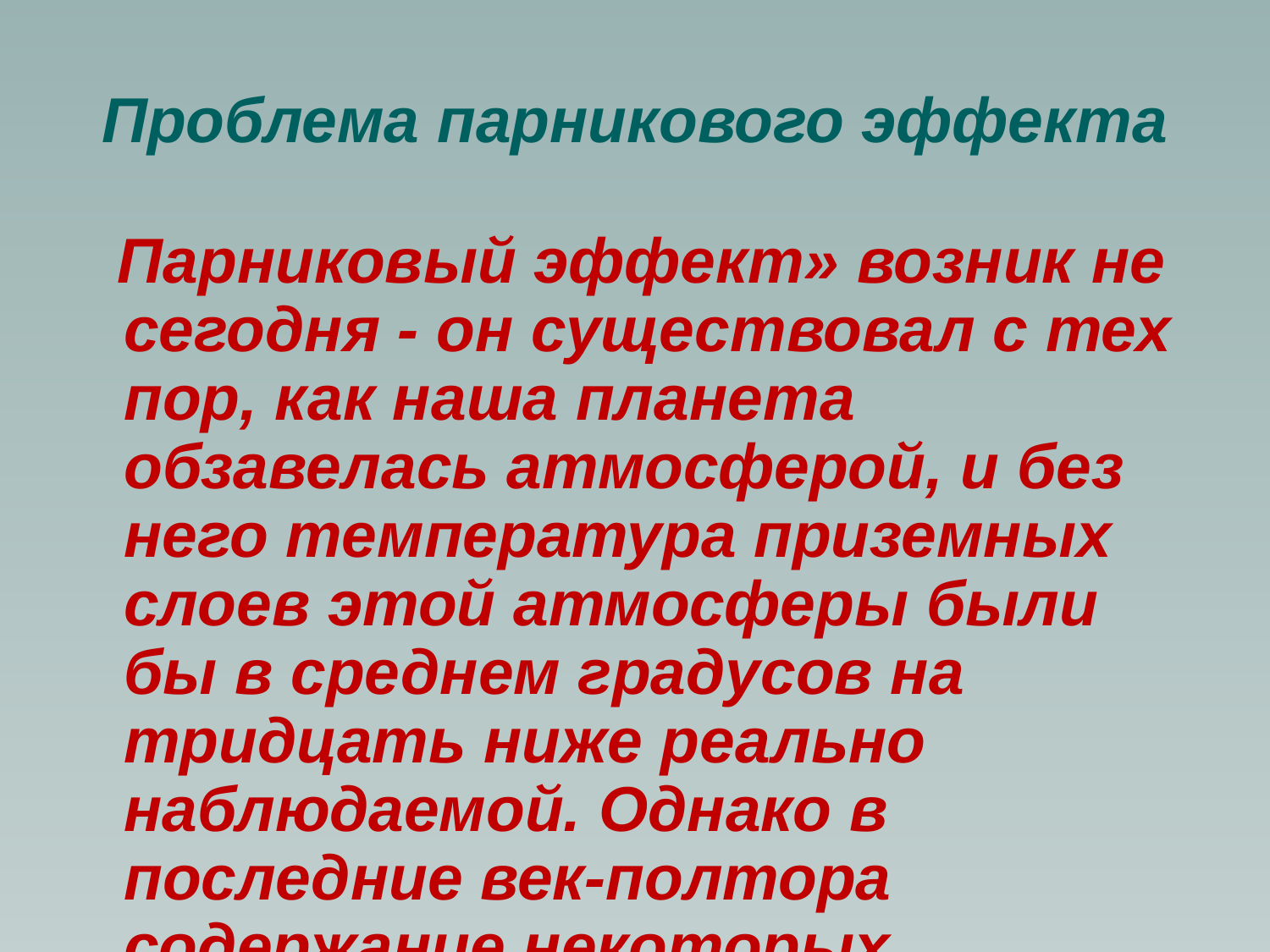

# Проблема парникового эффекта
   Парниковый эффект» возник не сегодня - он существовал с тех пор, как наша планета обзавелась атмосферой, и без него температура приземных слоев этой атмосферы были бы в среднем градусов на тридцать ниже реально наблюдаемой. Однако в последние век-полтора содержание некоторых «парниковых» газов в атмосфере очень сильно выросло: углекислоты - более чем на треть, метана - в 2,5 раза.